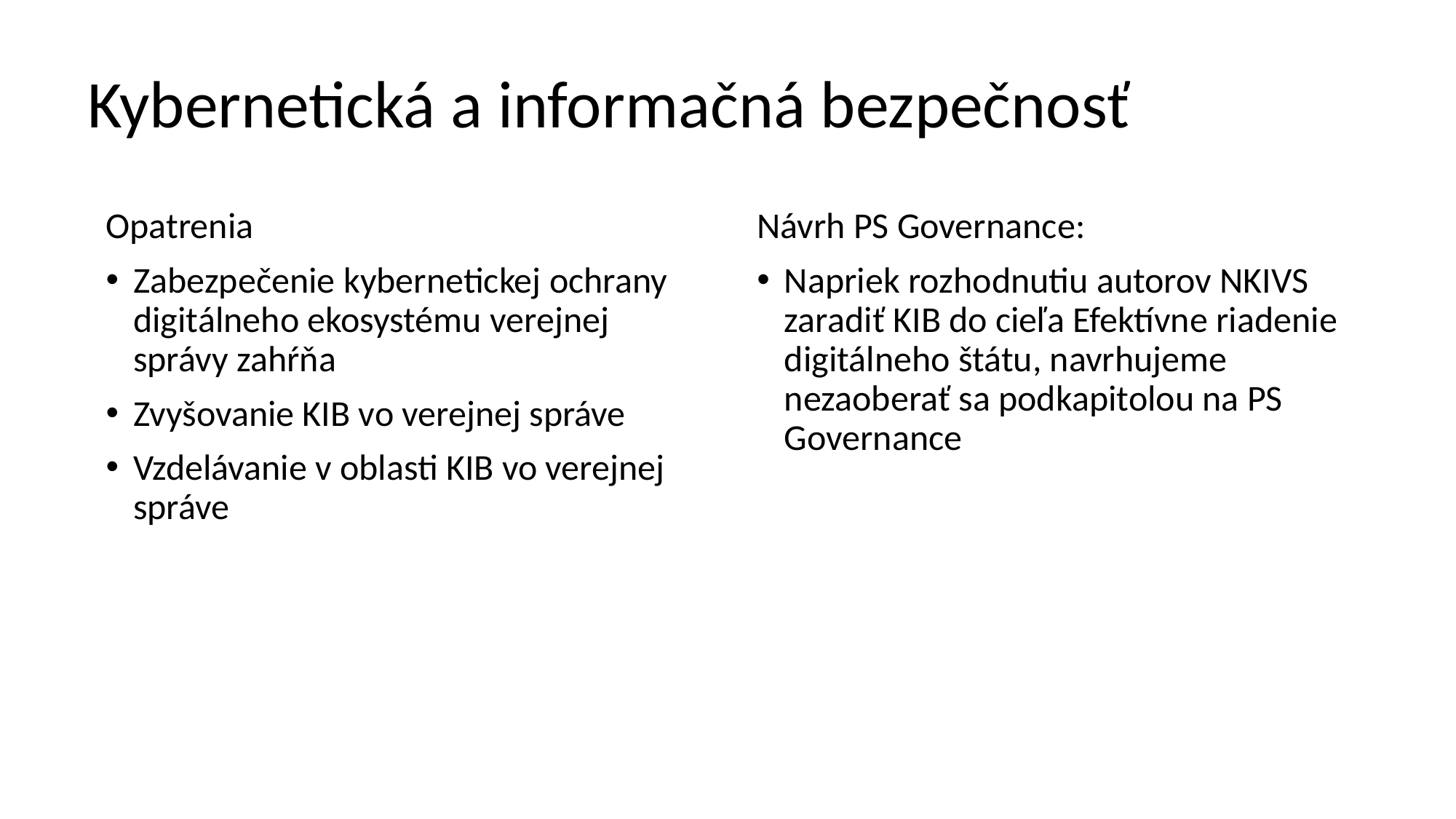

# Kybernetická a informačná bezpečnosť
Opatrenia
Zabezpečenie kybernetickej ochrany digitálneho ekosystému verejnej správy zahŕňa
Zvyšovanie KIB vo verejnej správe
Vzdelávanie v oblasti KIB vo verejnej správe
Návrh PS Governance:
Napriek rozhodnutiu autorov NKIVS zaradiť KIB do cieľa Efektívne riadenie digitálneho štátu, navrhujeme nezaoberať sa podkapitolou na PS Governance